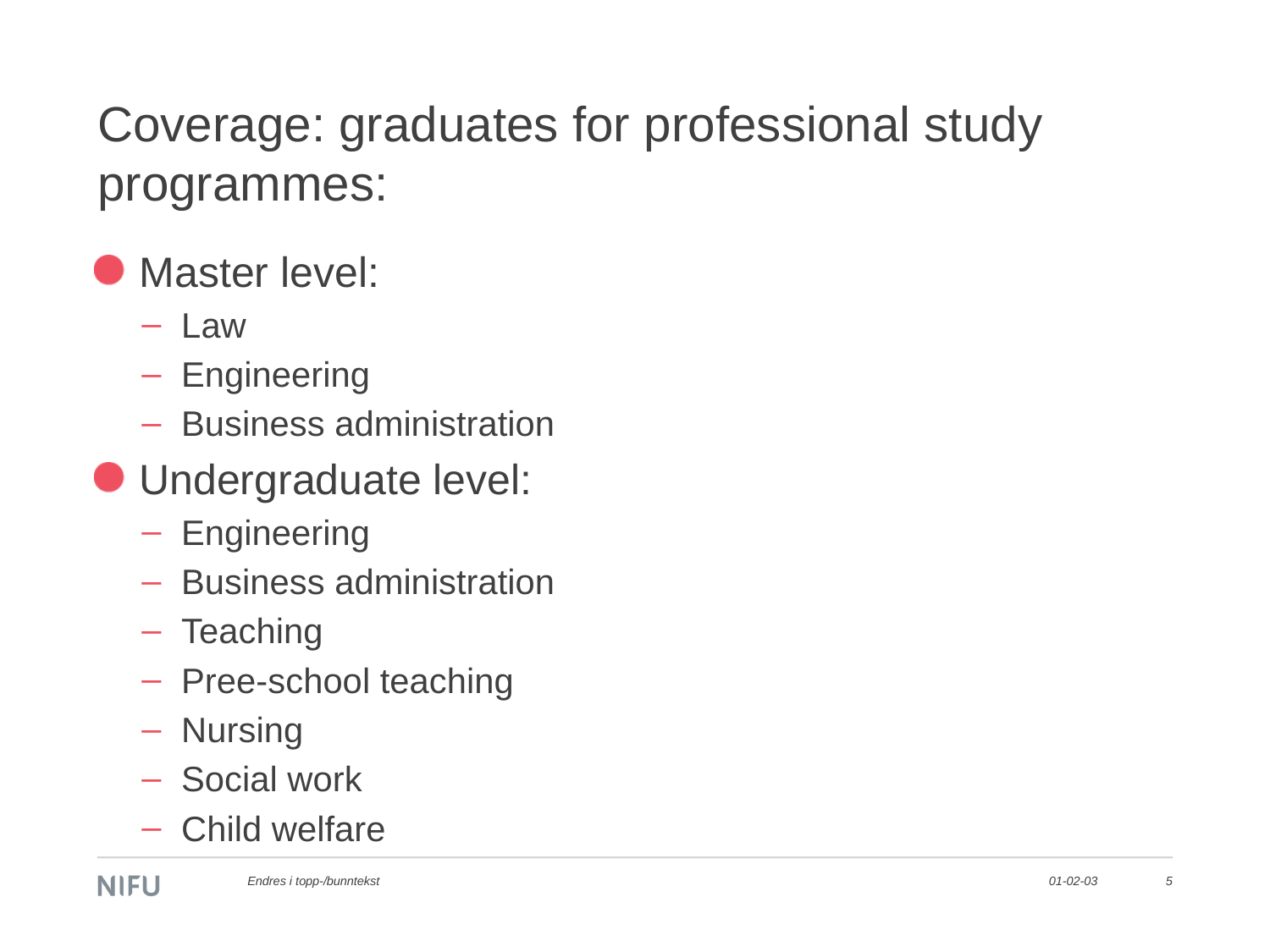

# Coverage: graduates for professional study programmes:
Master level:
Law
Engineering
Business administration
Undergraduate level:
Engineering
Business administration
Teaching
Pree-school teaching
Nursing
Social work
Child welfare

Endres i topp-/bunntekst
01-02-03
5